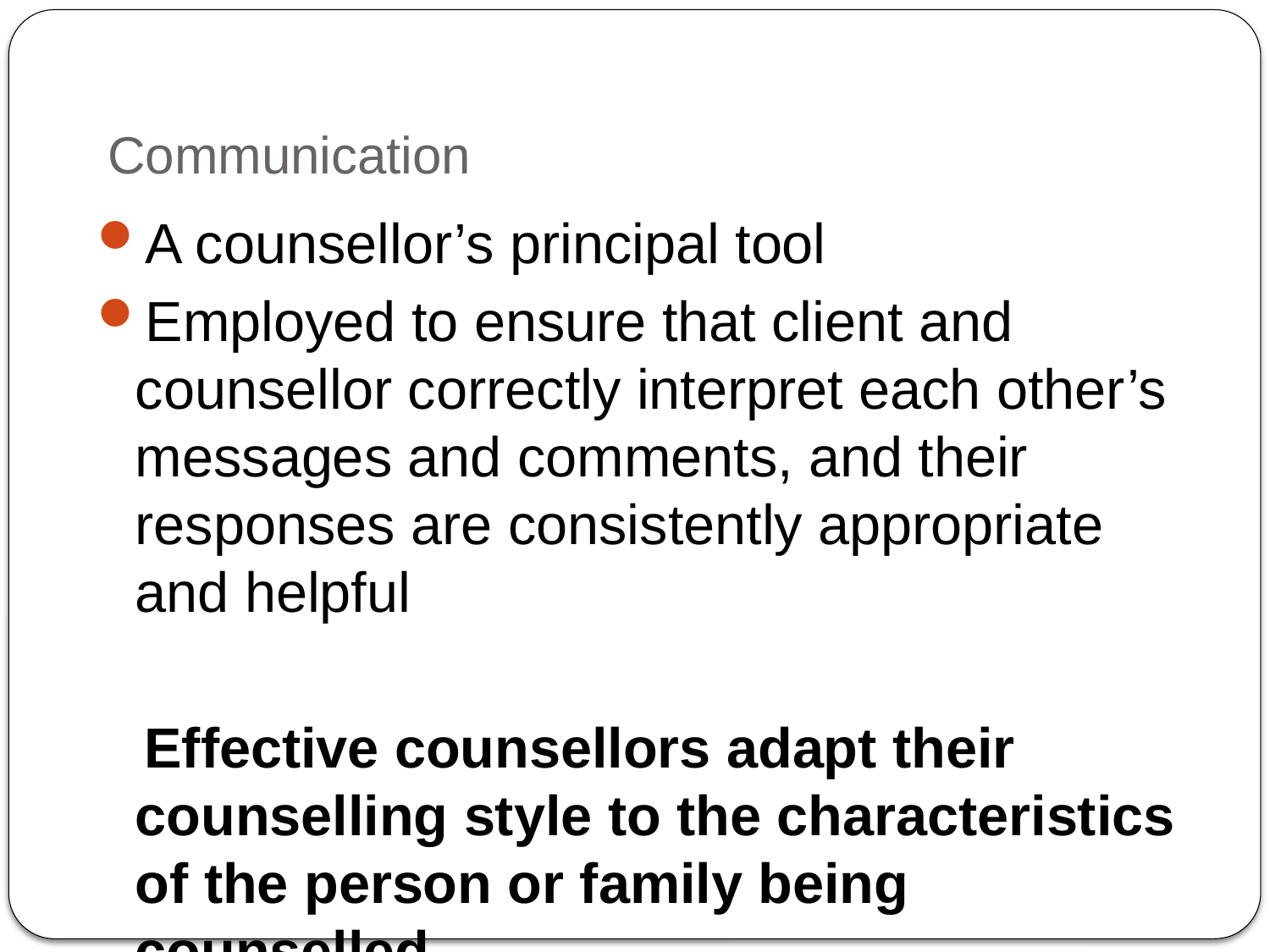

# Communication
A counsellor’s principal tool
Employed to ensure that client and counsellor correctly interpret each other’s messages and comments, and their responses are consistently appropriate and helpful

   Effective counsellors adapt their counselling style to the characteristics of the person or family being counselled.